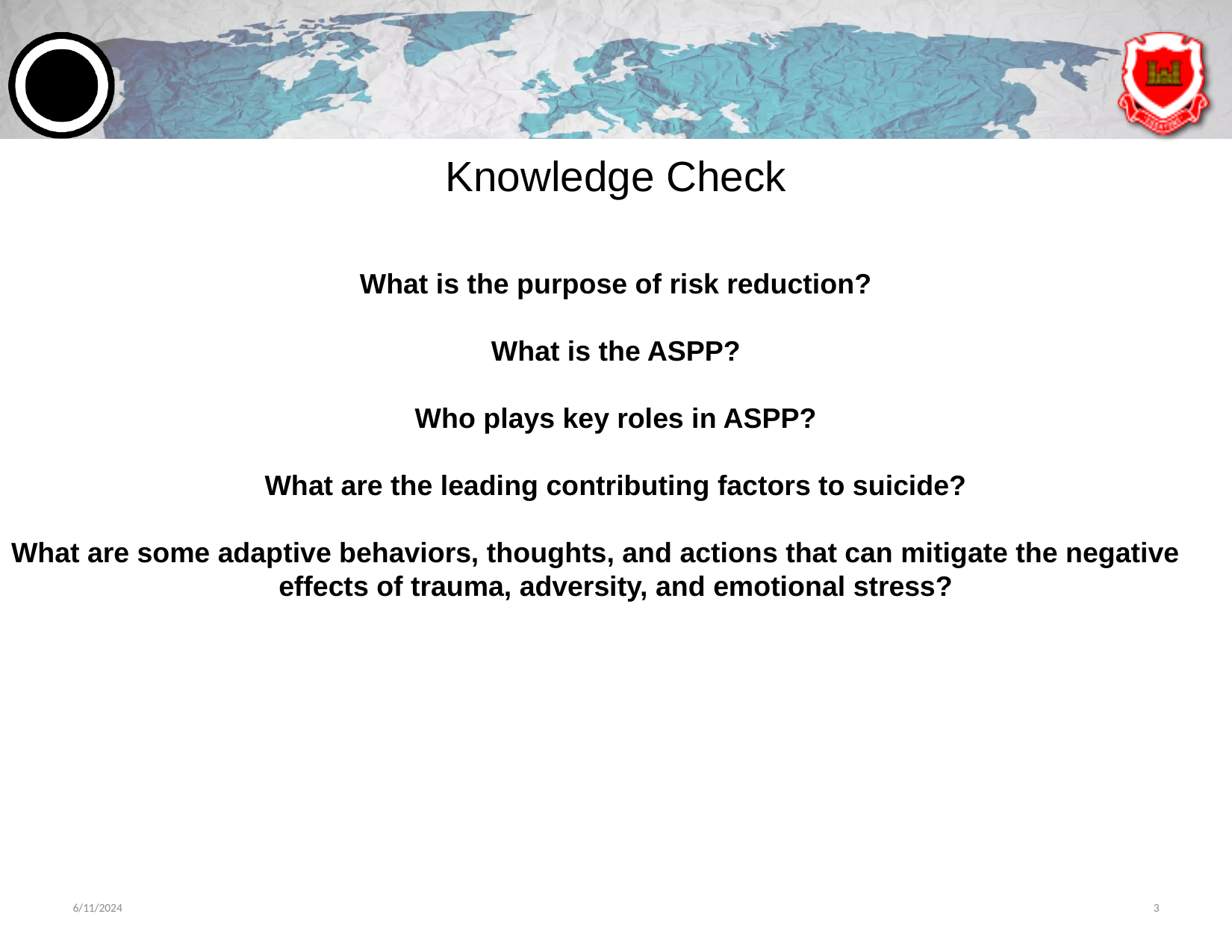

# Knowledge Check
What is the purpose of risk reduction?

What is the ASPP?

Who plays key roles in ASPP?

What are the leading contributing factors to suicide?

What are some adaptive behaviors, thoughts, and actions that can mitigate the negative
effects of trauma, adversity, and emotional stress?

6/11/2024
3